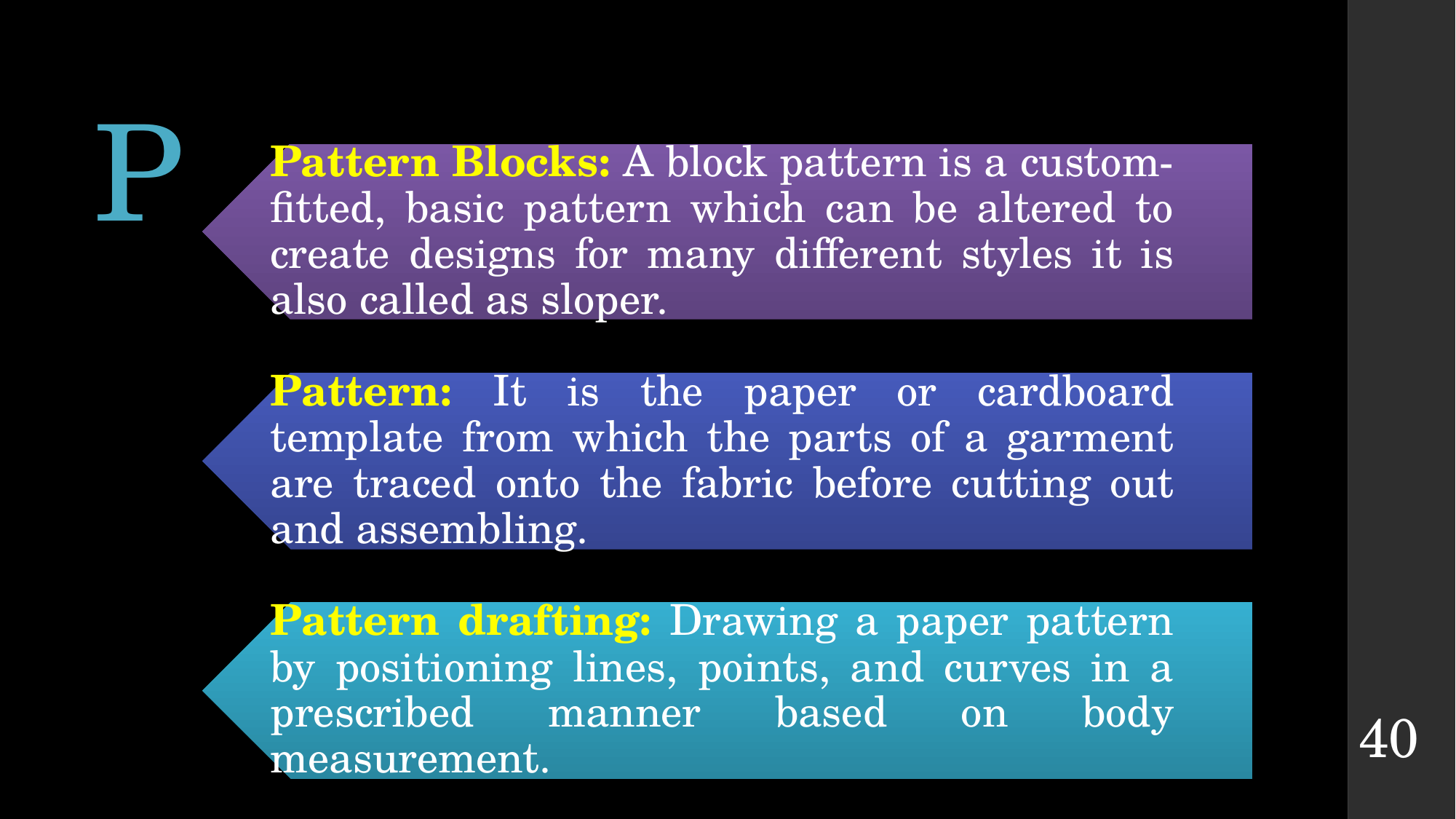

P
Pattern Blocks: A block pattern is a custom-fitted, basic pattern which can be altered to create designs for many different styles it is also called as sloper.
Pattern: It is the paper or cardboard template from which the parts of a garment are traced onto the fabric before cutting out and assembling.
Pattern drafting: Drawing a paper pattern by positioning lines, points, and curves in a prescribed manner based on body measurement.
40